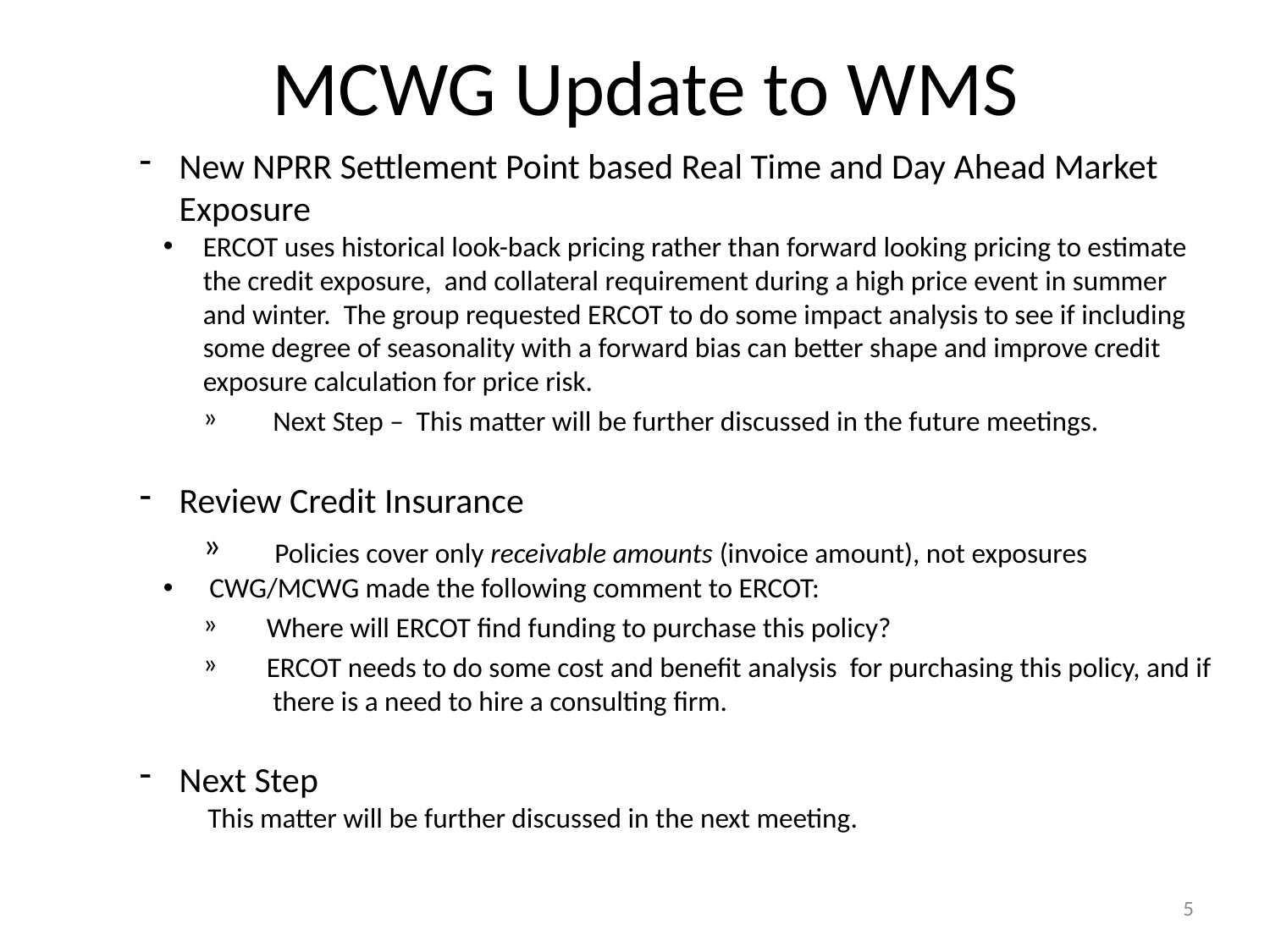

MCWG Update to WMS
New NPRR Settlement Point based Real Time and Day Ahead Market Exposure
ERCOT uses historical look-back pricing rather than forward looking pricing to estimate the credit exposure,  and collateral requirement during a high price event in summer and winter.  The group requested ERCOT to do some impact analysis to see if including some degree of seasonality with a forward bias can better shape and improve credit exposure calculation for price risk.
 Next Step –  This matter will be further discussed in the future meetings.

Review Credit Insurance
 Policies cover only receivable amounts (invoice amount), not exposures
 CWG/MCWG made the following comment to ERCOT:
Where will ERCOT find funding to purchase this policy?
ERCOT needs to do some cost and benefit analysis  for purchasing this policy, and if  there is a need to hire a consulting firm.

Next Step
       This matter will be further discussed in the next meeting.

5